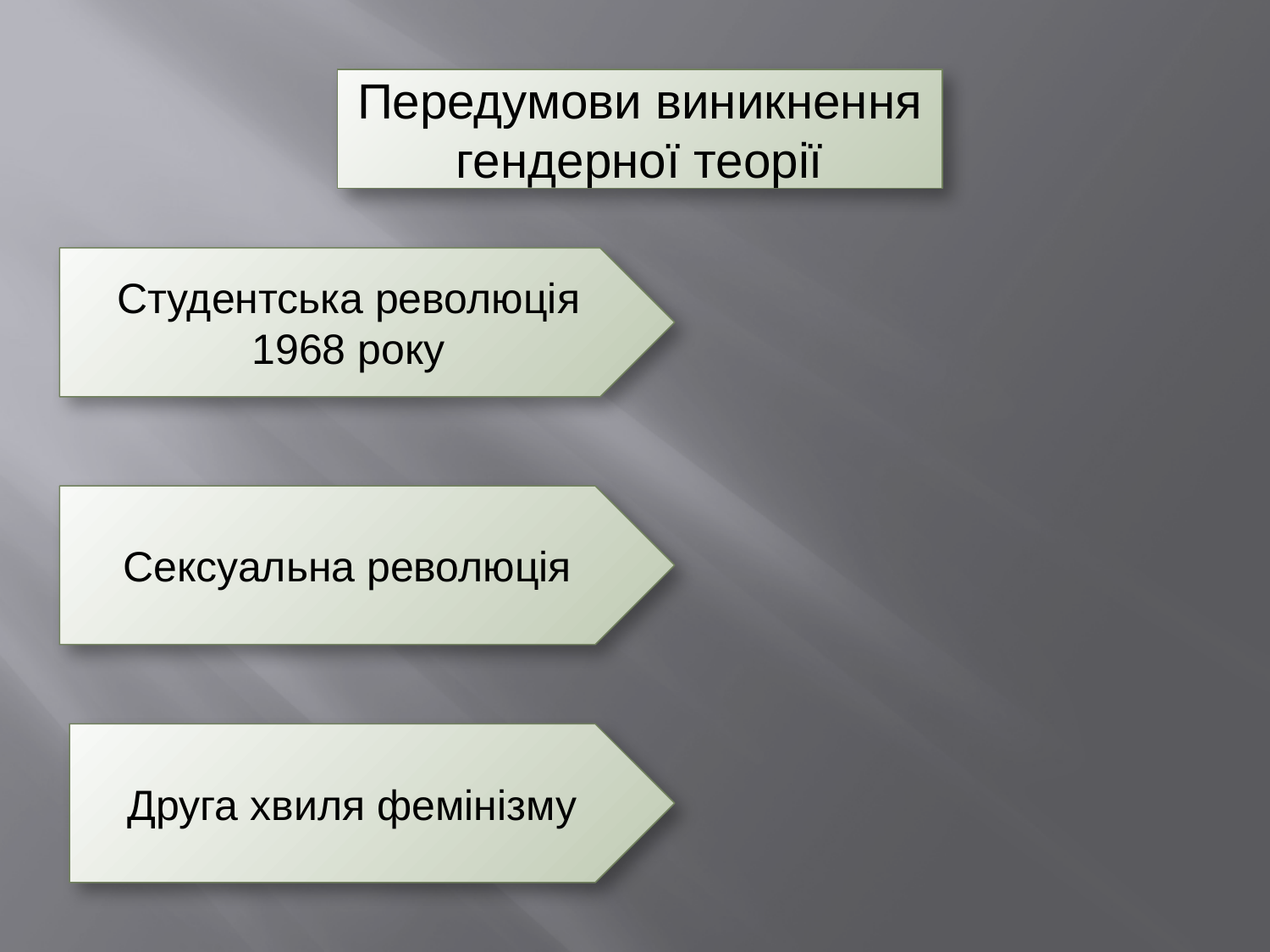

Передумови виникнення гендерної теорії
#
.
Студентська революція 1968 року
Сексуальна революція
Друга хвиля фемінізму